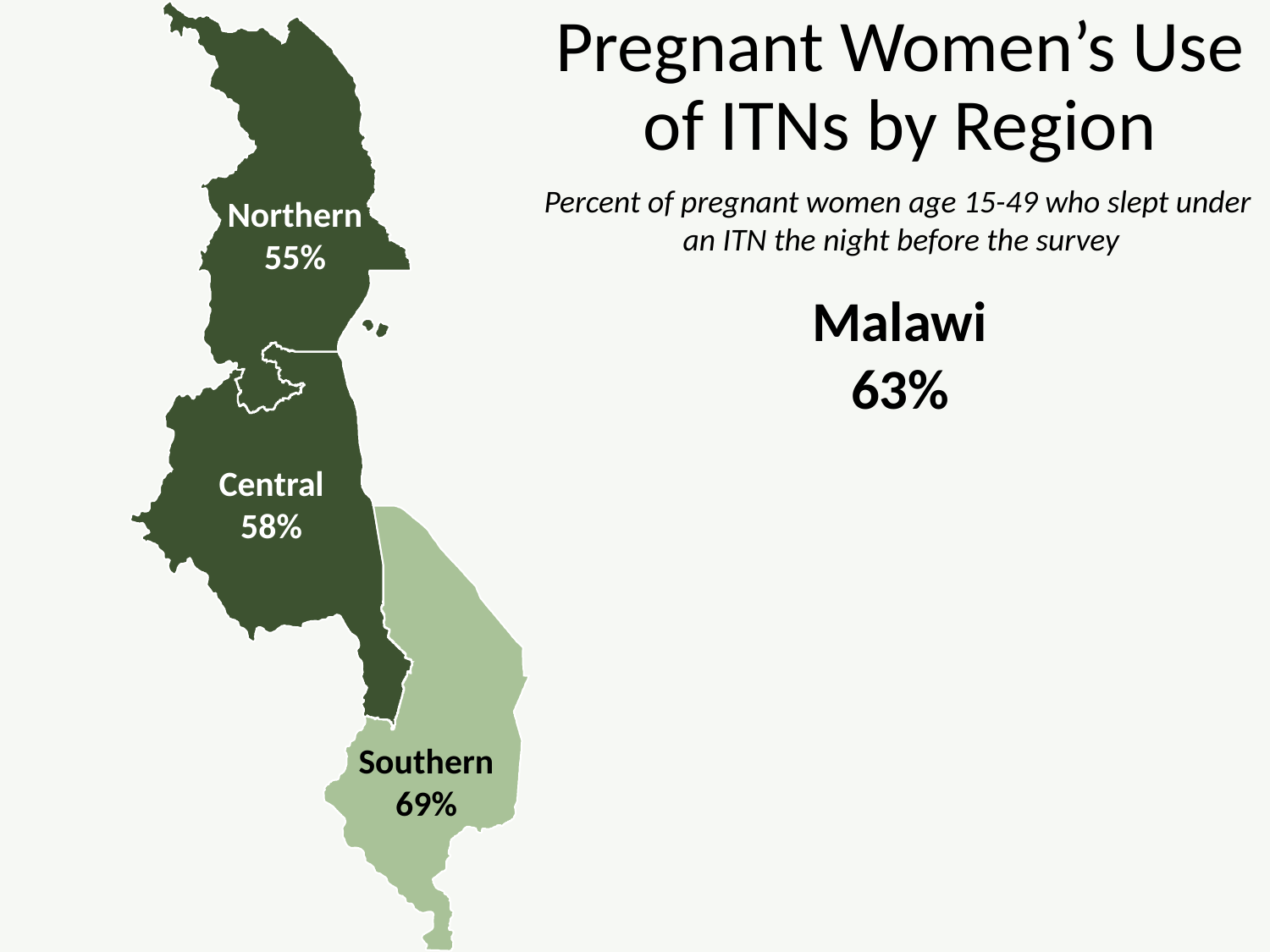

# Pregnant Women’s Use of ITNs by Region
Percent of pregnant women age 15-49 who slept under
an ITN the night before the survey
Northern
55%
Malawi
63%

Central
58%

Southern
69%